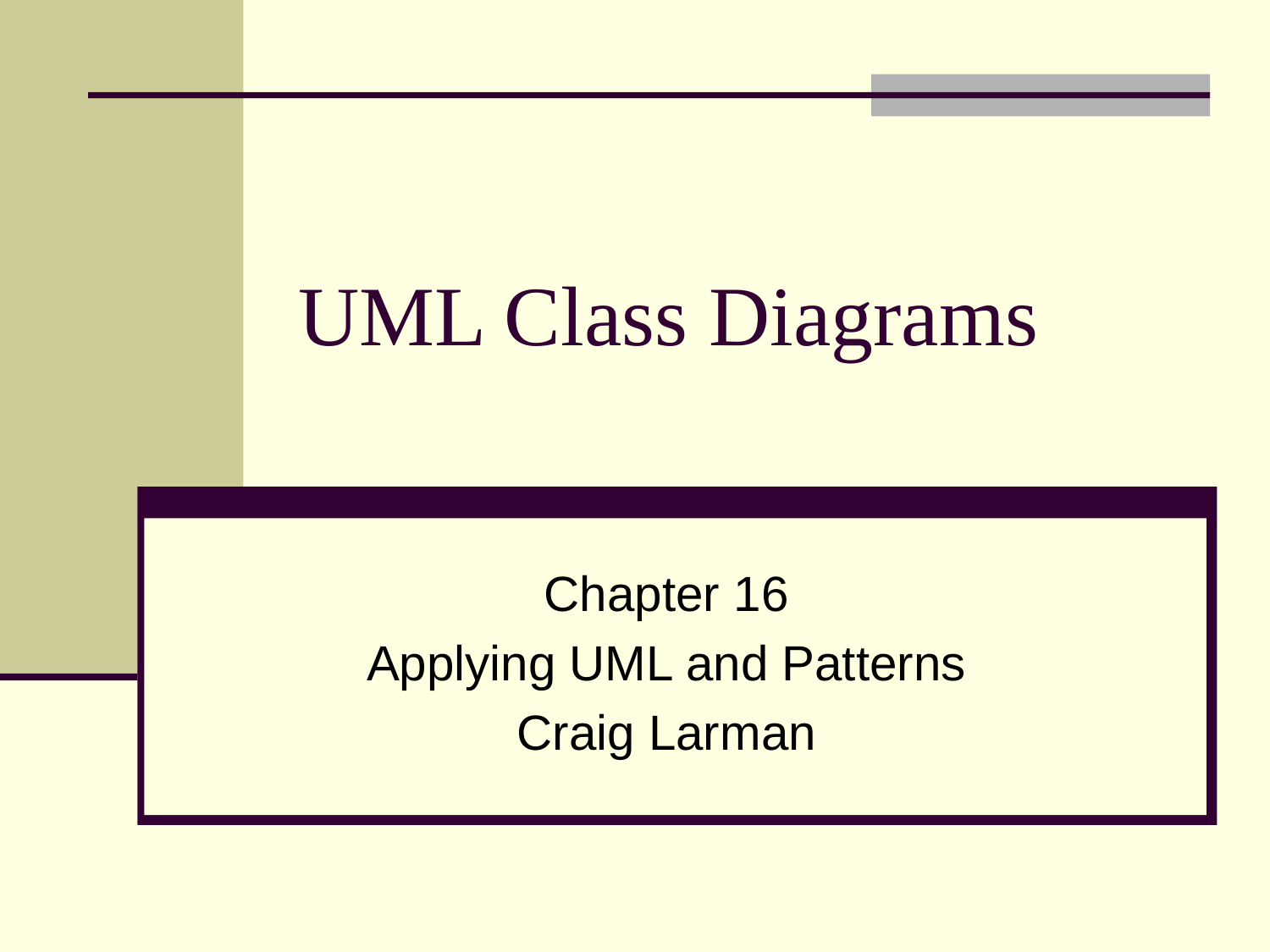

# UML Class Diagrams
Chapter 16
Applying UML and Patterns
Craig Larman